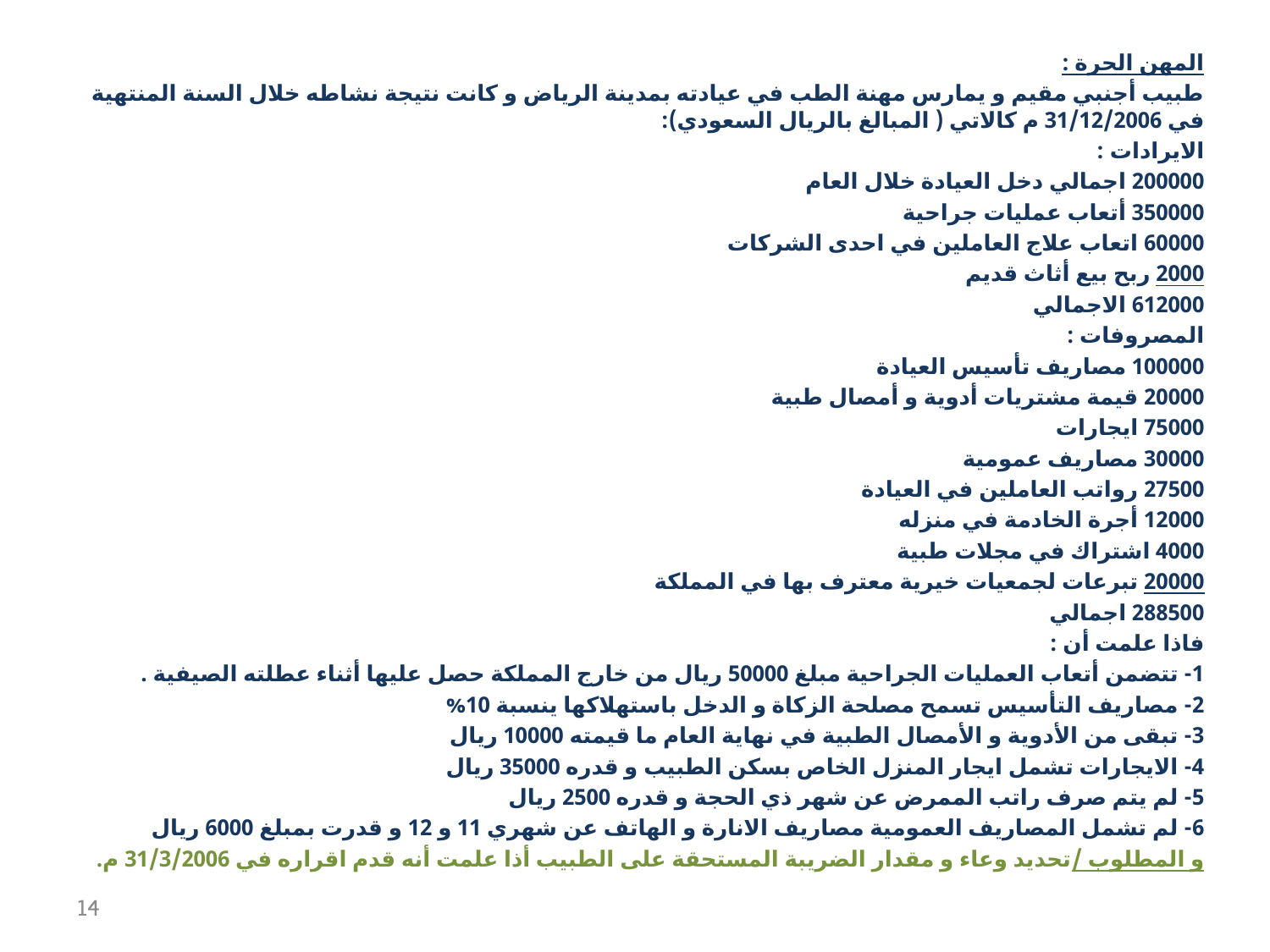

المهن الحرة :
طبيب أجنبي مقيم و يمارس مهنة الطب في عيادته بمدينة الرياض و كانت نتيجة نشاطه خلال السنة المنتهية في 31/12/2006 م كالاتي ( المبالغ بالريال السعودي):
الايرادات :
200000 اجمالي دخل العيادة خلال العام
350000 أتعاب عمليات جراحية
60000 اتعاب علاج العاملين في احدى الشركات
2000 ربح بيع أثاث قديم
612000 الاجمالي
المصروفات :
100000 مصاريف تأسيس العيادة
20000 قيمة مشتريات أدوية و أمصال طبية
75000 ايجارات
30000 مصاريف عمومية
27500 رواتب العاملين في العيادة
12000 أجرة الخادمة في منزله
4000 اشتراك في مجلات طبية
20000 تبرعات لجمعيات خيرية معترف بها في المملكة
288500 اجمالي
فاذا علمت أن :
1- تتضمن أتعاب العمليات الجراحية مبلغ 50000 ريال من خارج المملكة حصل عليها أثناء عطلته الصيفية .
2- مصاريف التأسيس تسمح مصلحة الزكاة و الدخل باستهلاكها ينسبة 10%
3- تبقى من الأدوية و الأمصال الطبية في نهاية العام ما قيمته 10000 ريال
4- الايجارات تشمل ايجار المنزل الخاص بسكن الطبيب و قدره 35000 ريال
5- لم يتم صرف راتب الممرض عن شهر ذي الحجة و قدره 2500 ريال
6- لم تشمل المصاريف العمومية مصاريف الانارة و الهاتف عن شهري 11 و 12 و قدرت بمبلغ 6000 ريال
و المطلوب /تحديد وعاء و مقدار الضريبة المستحقة على الطبيب أذا علمت أنه قدم اقراره في 31/3/2006 م.

14